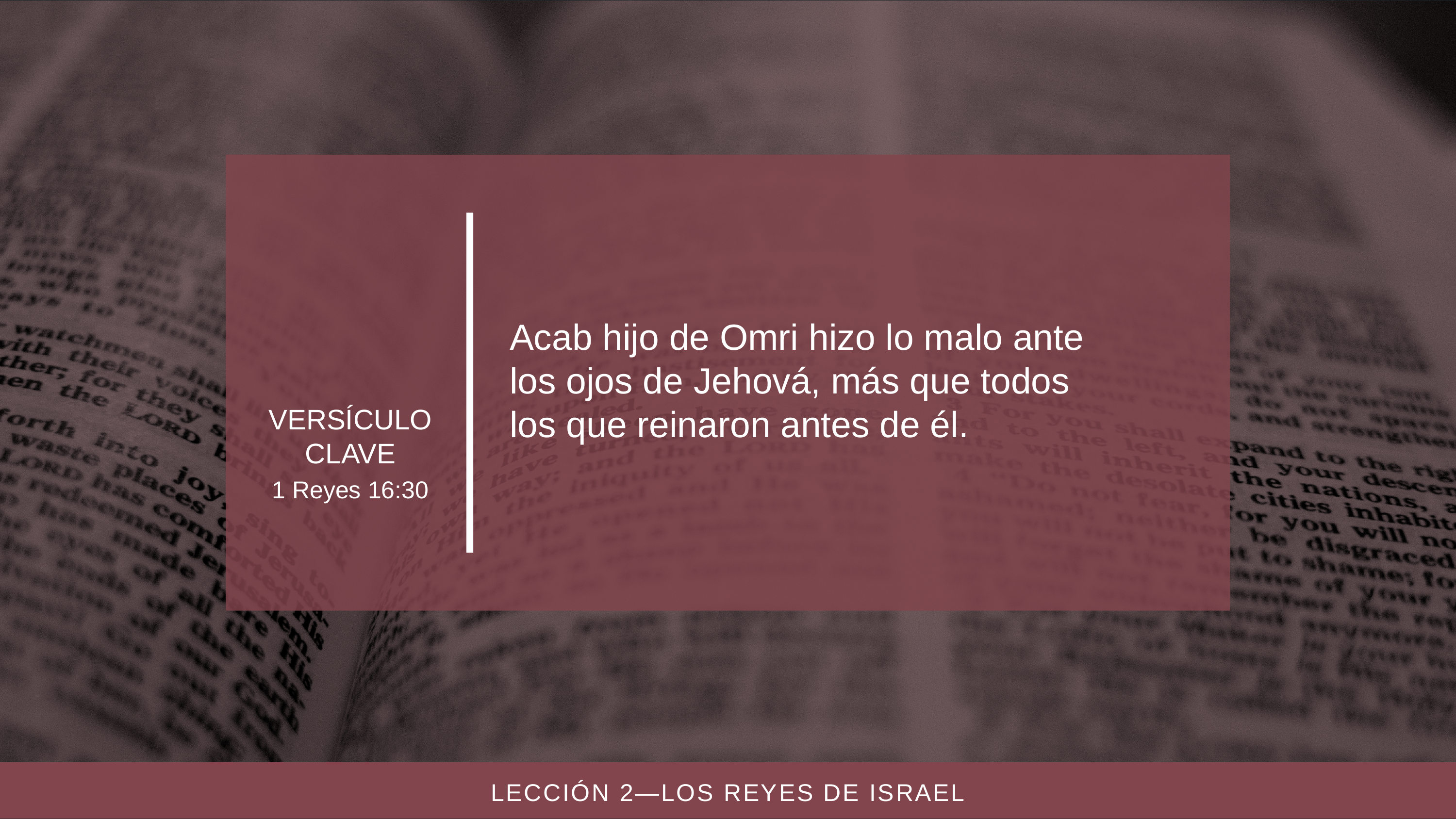

Acab hijo de Omri hizo lo malo ante
los ojos de Jehová, más que todos
los que reinaron antes de él.